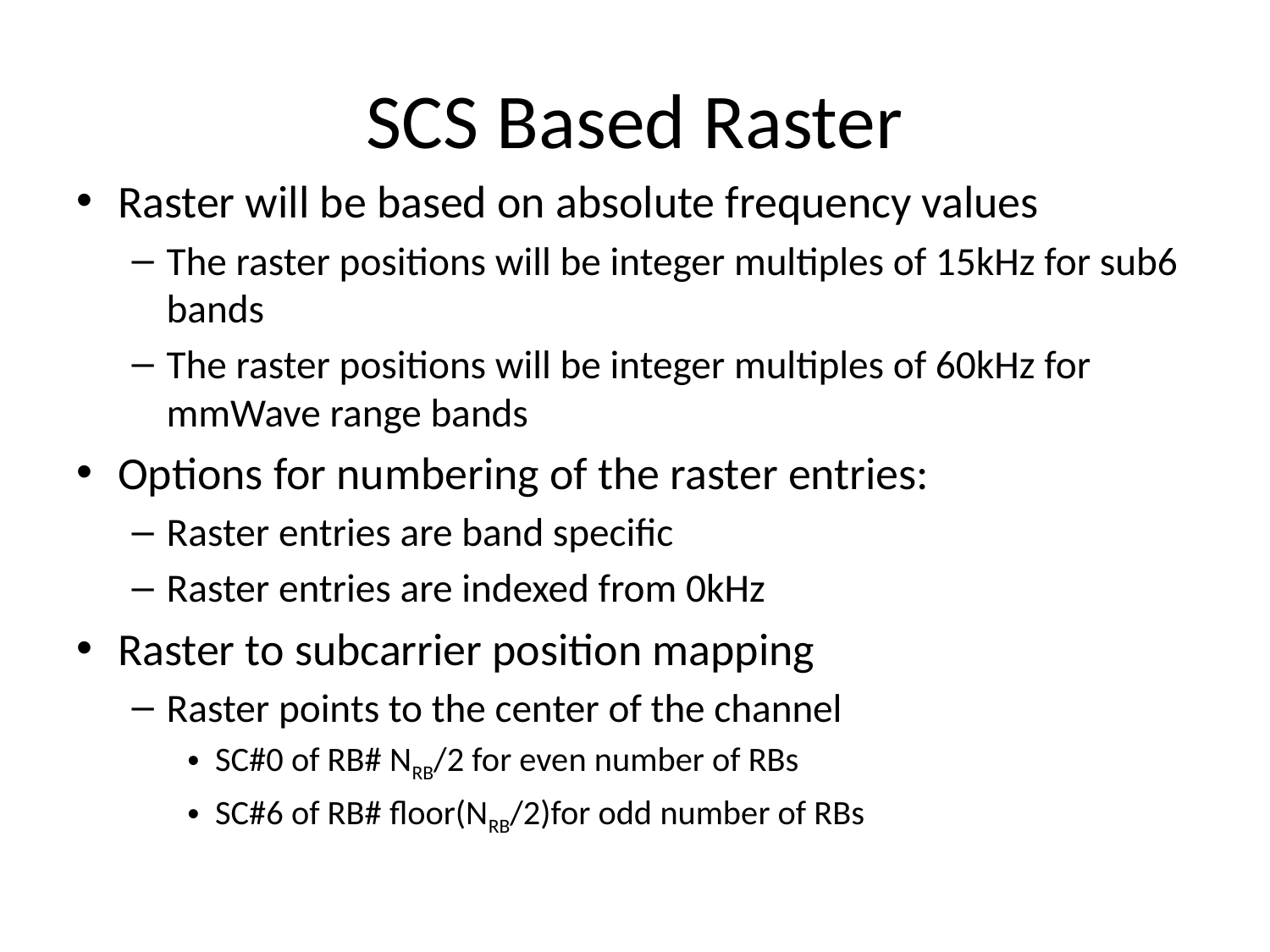

# SCS Based Raster
Raster will be based on absolute frequency values
The raster positions will be integer multiples of 15kHz for sub6 bands
The raster positions will be integer multiples of 60kHz for mmWave range bands
Options for numbering of the raster entries:
Raster entries are band specific
Raster entries are indexed from 0kHz
Raster to subcarrier position mapping
Raster points to the center of the channel
SC#0 of RB# NRB/2 for even number of RBs
SC#6 of RB# floor(NRB/2)for odd number of RBs